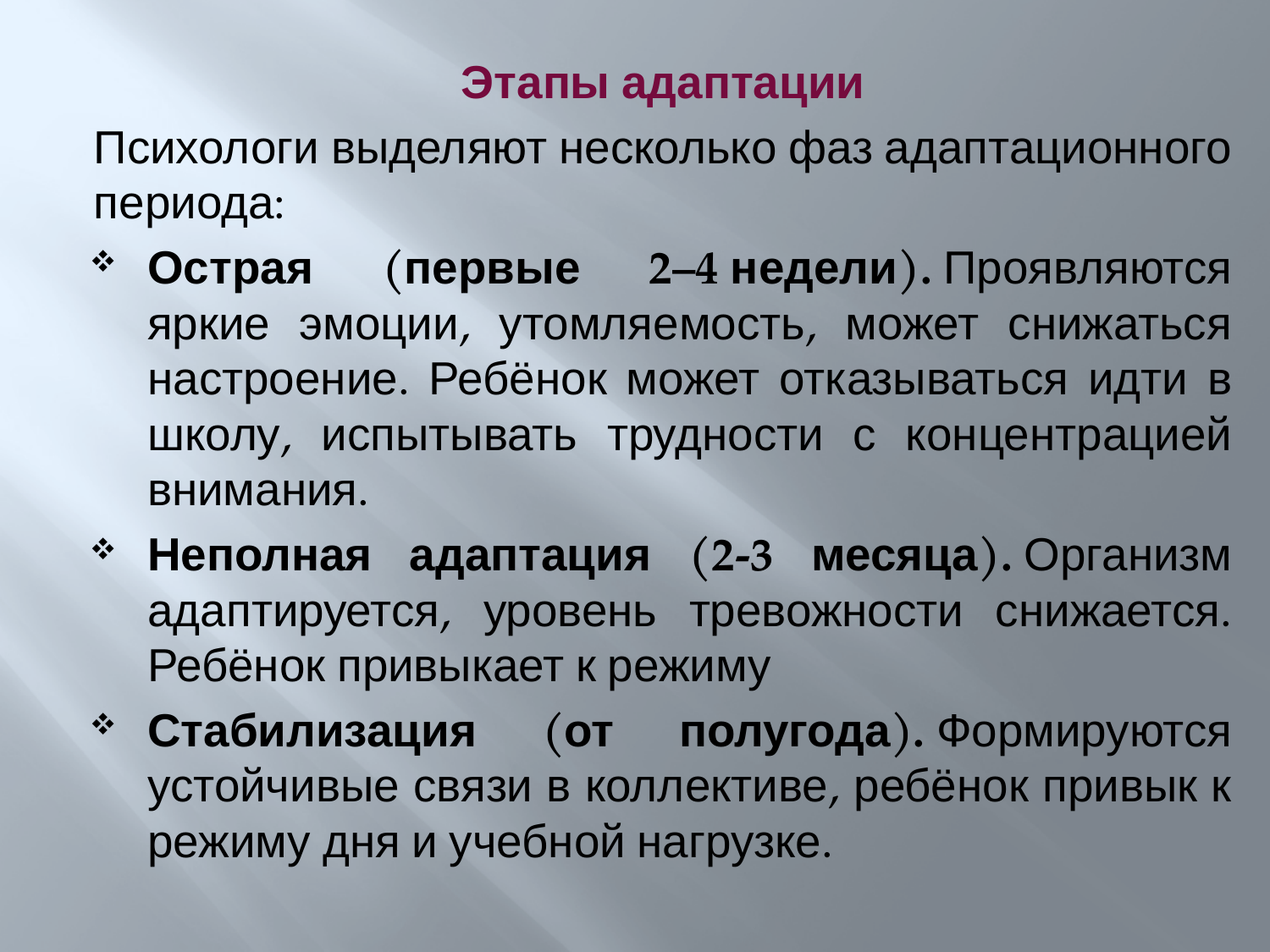

Этапы адаптации
Психологи выделяют несколько фаз адаптационного периода:
Острая (первые 2–4 недели). Проявляются яркие эмоции, утомляемость, может снижаться настроение. Ребёнок может отказываться идти в школу, испытывать трудности с концентрацией внимания.
Неполная адаптация (2-3 месяца). Организм адаптируется, уровень тревожности снижается. Ребёнок привыкает к режиму
Стабилизация (от полугода). Формируются устойчивые связи в коллективе, ребёнок привык к режиму дня и учебной нагрузке.